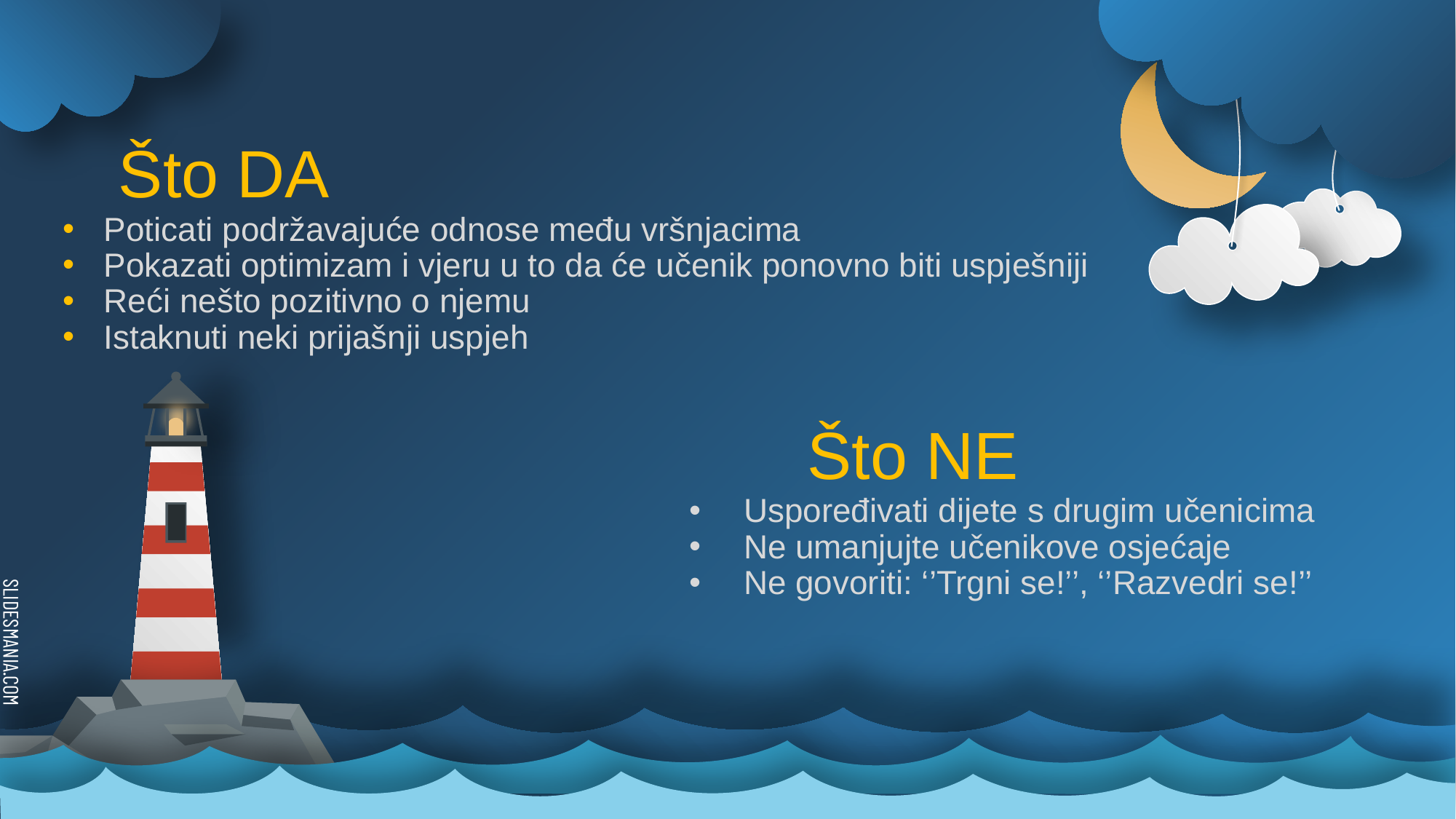

Što DA
Poticati podržavajuće odnose među vršnjacima
Pokazati optimizam i vjeru u to da će učenik ponovno biti uspješniji
Reći nešto pozitivno o njemu
Istaknuti neki prijašnji uspjeh

          Što NE
Uspoređivati dijete s drugim učenicima
Ne umanjujte učenikove osjećaje
Ne govoriti: ‘’Trgni se!’’, ‘’Razvedri se!’’